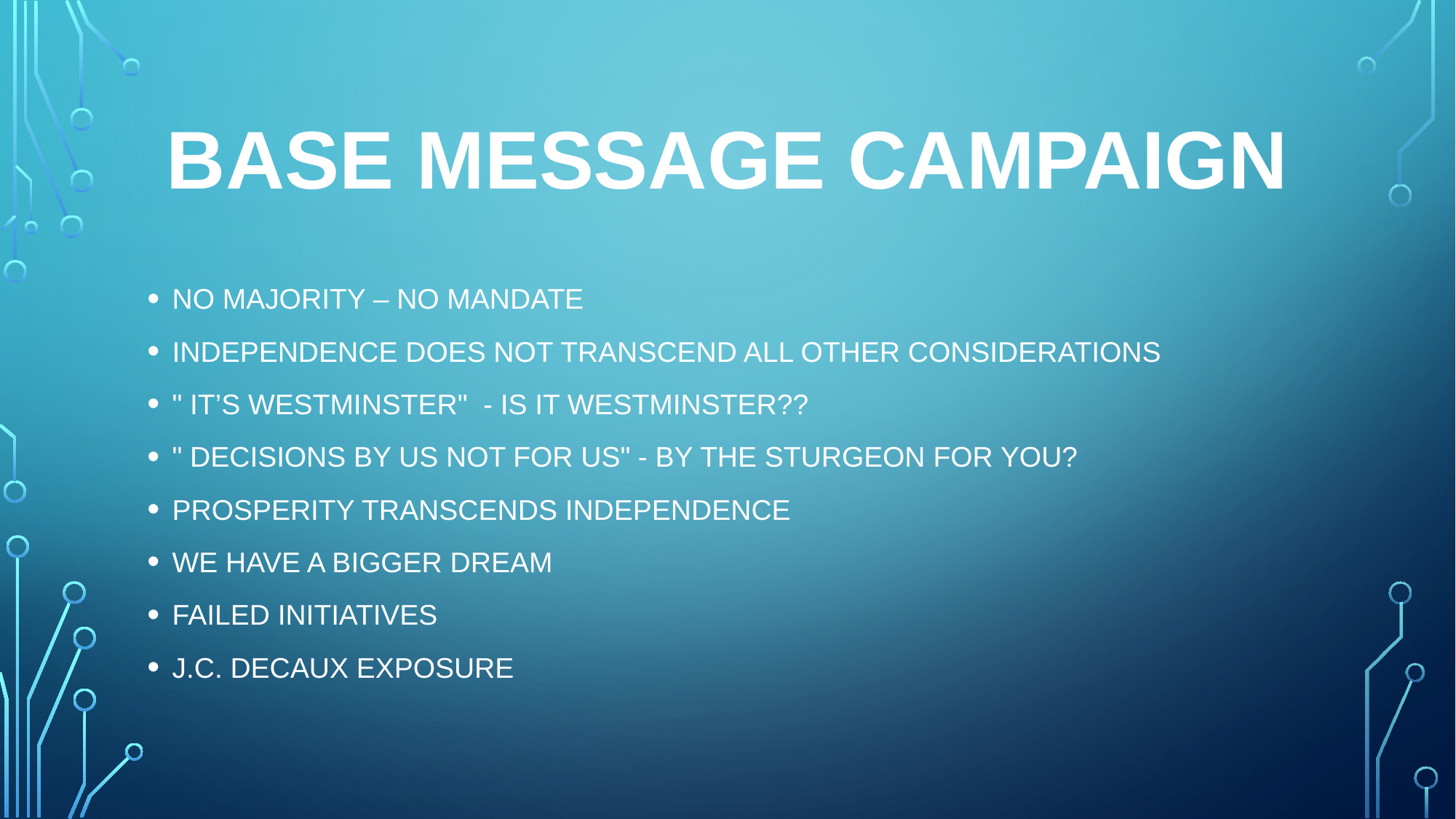

# BASE MESSAGE CAMPAIGN
NO MAJORITY – NO MANDATE
INDEPENDENCE DOES NOT TRANSCEND ALL OTHER CONSIDERATIONS
" IT’S WESTMINSTER"  - IS IT WESTMINSTER??
" DECISIONS BY US NOT FOR US" - BY THE STURGEON FOR YOU?
PROSPERITY TRANSCENDS INDEPENDENCE
WE HAVE A BIGGER DREAM
FAILED INITIATIVES
J.C. DECAUX EXPOSURE